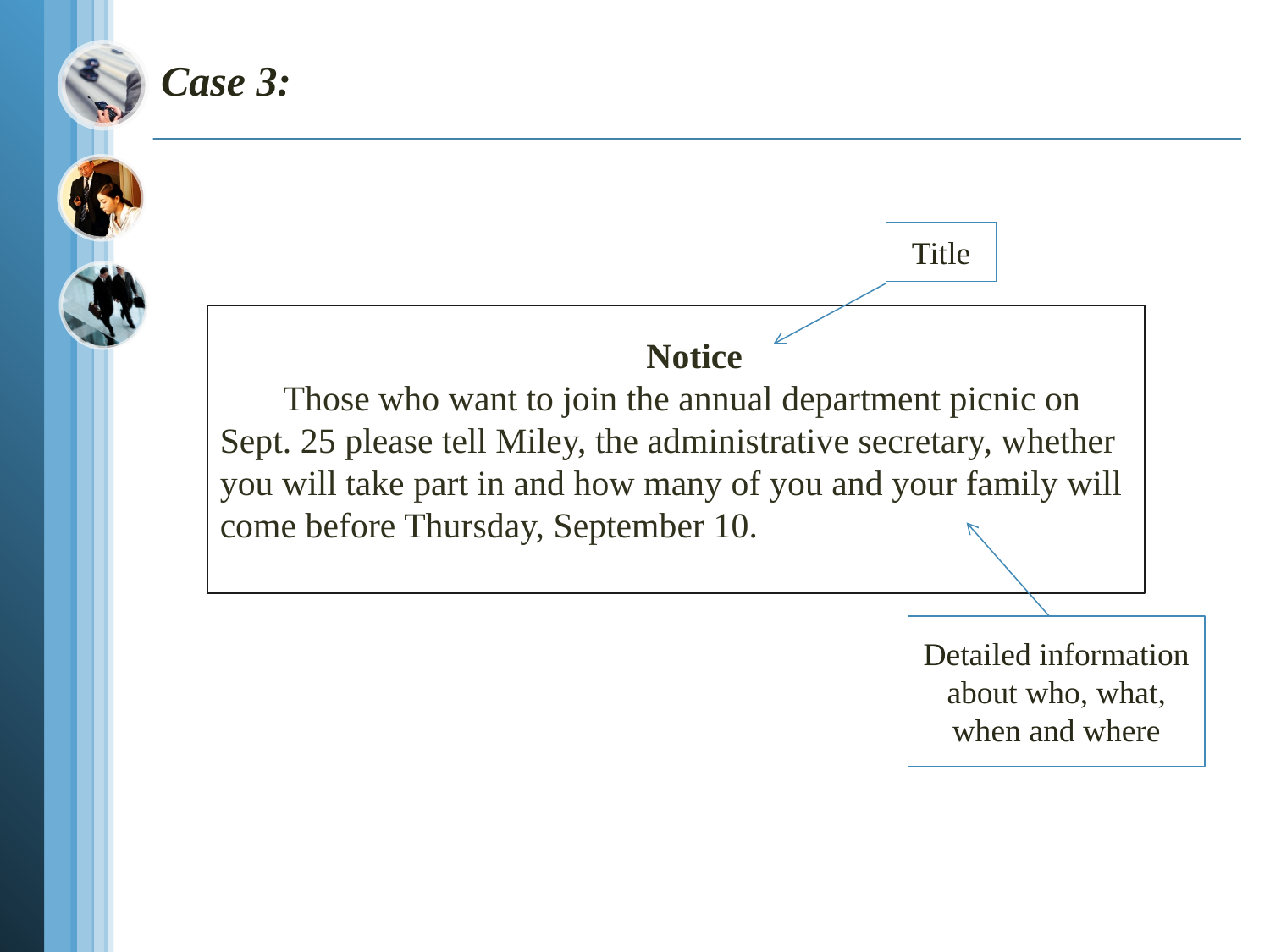

# Case 3:
Title
Notice
   Those who want to join the annual department picnic on Sept. 25 please tell Miley, the administrative secretary, whether you will take part in and how many of you and your family will come before Thursday, September 10.

Detailed information about who, what, when and where